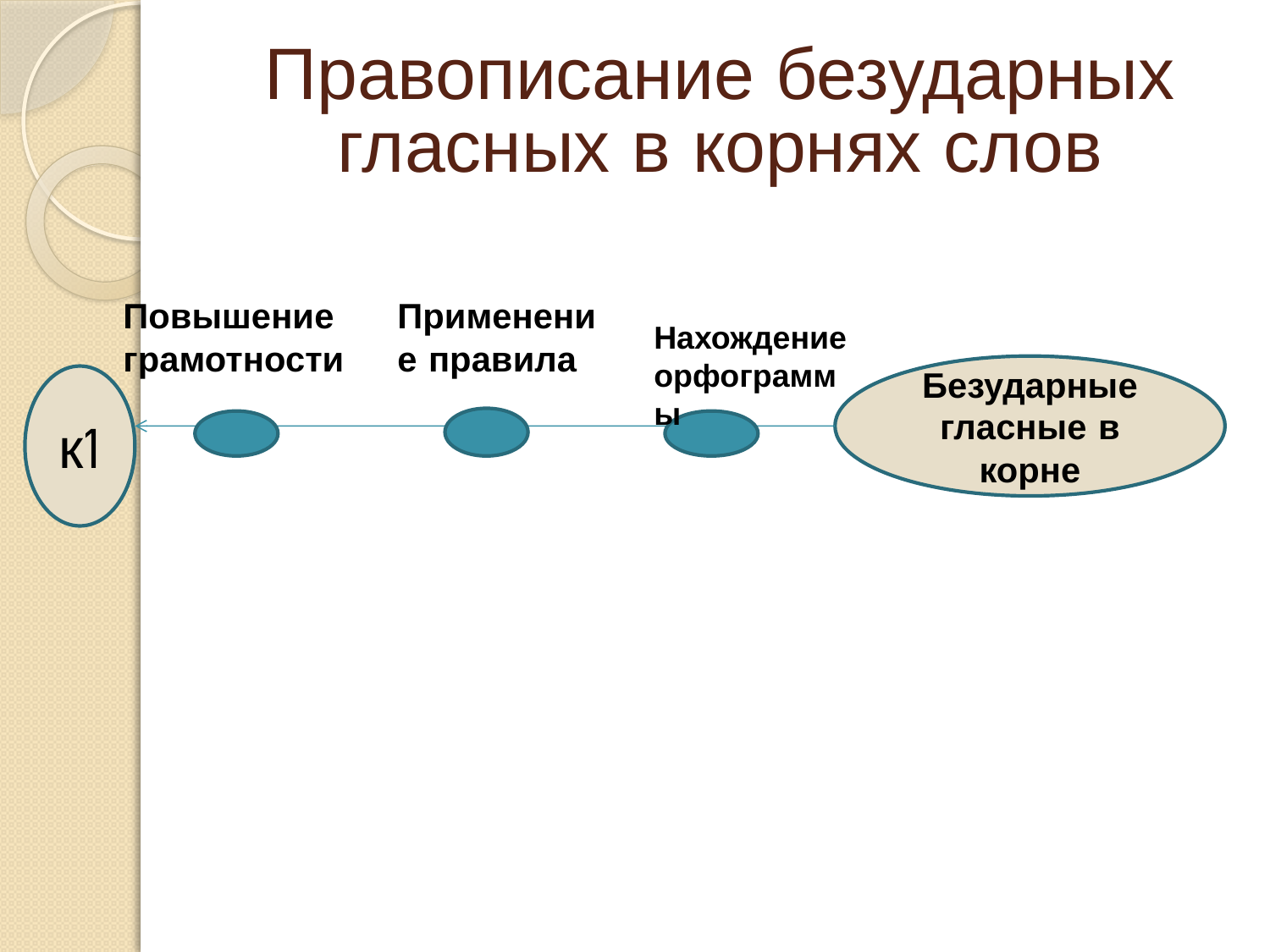

# Правописание безударных гласных в корнях слов
Повышение грамотности
Применение правила
Нахождение орфограммы
Безударные гласные в корне
к1